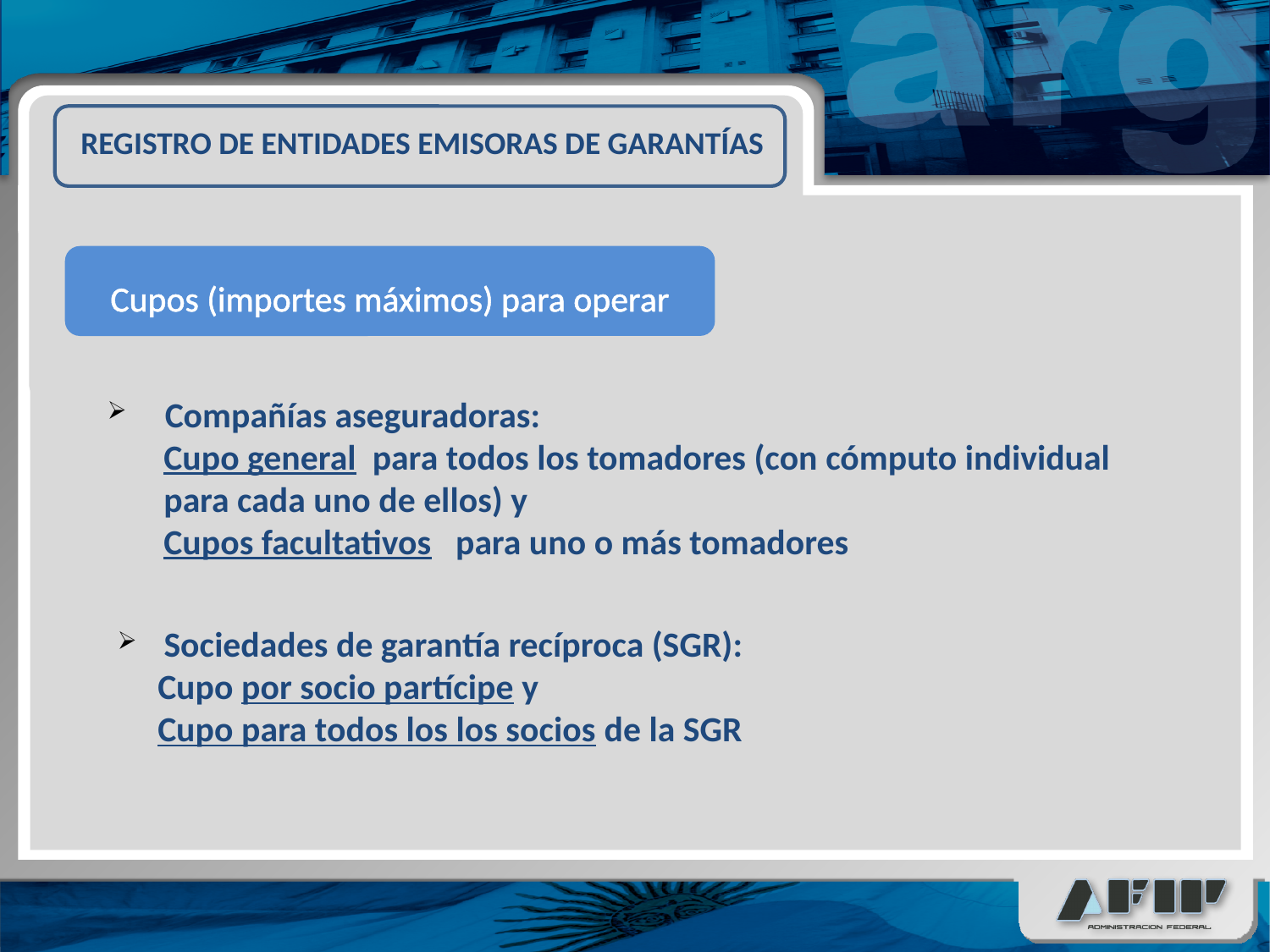

REGISTRO DE ENTIDADES EMISORAS DE GARANTÍAS

Cupos (importes máximos) para operar

     Compañías aseguradoras:
       Cupo general  para todos los tomadores (con cómputo individual
       para cada uno de ellos) y
       Cupos facultativos   para uno o más tomadores

   Sociedades de garantía recíproca (SGR):
     Cupo por socio partícipe y
     Cupo para todos los los socios de la SGR